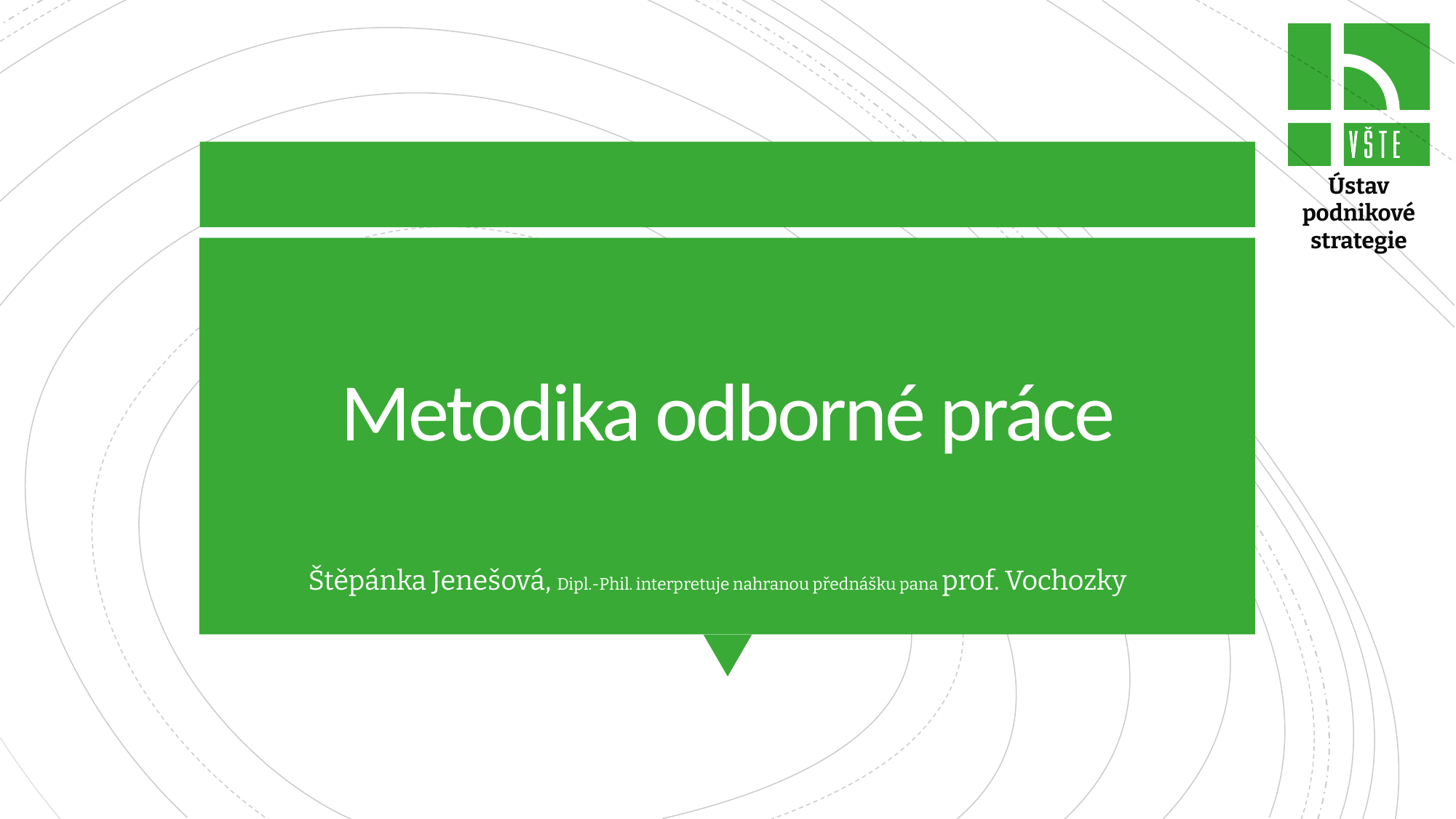

# Metodika odborné práce
                Štěpánka Jenešová, Dipl.-Phil. interpretuje nahranou přednášku pana prof. Vochozky